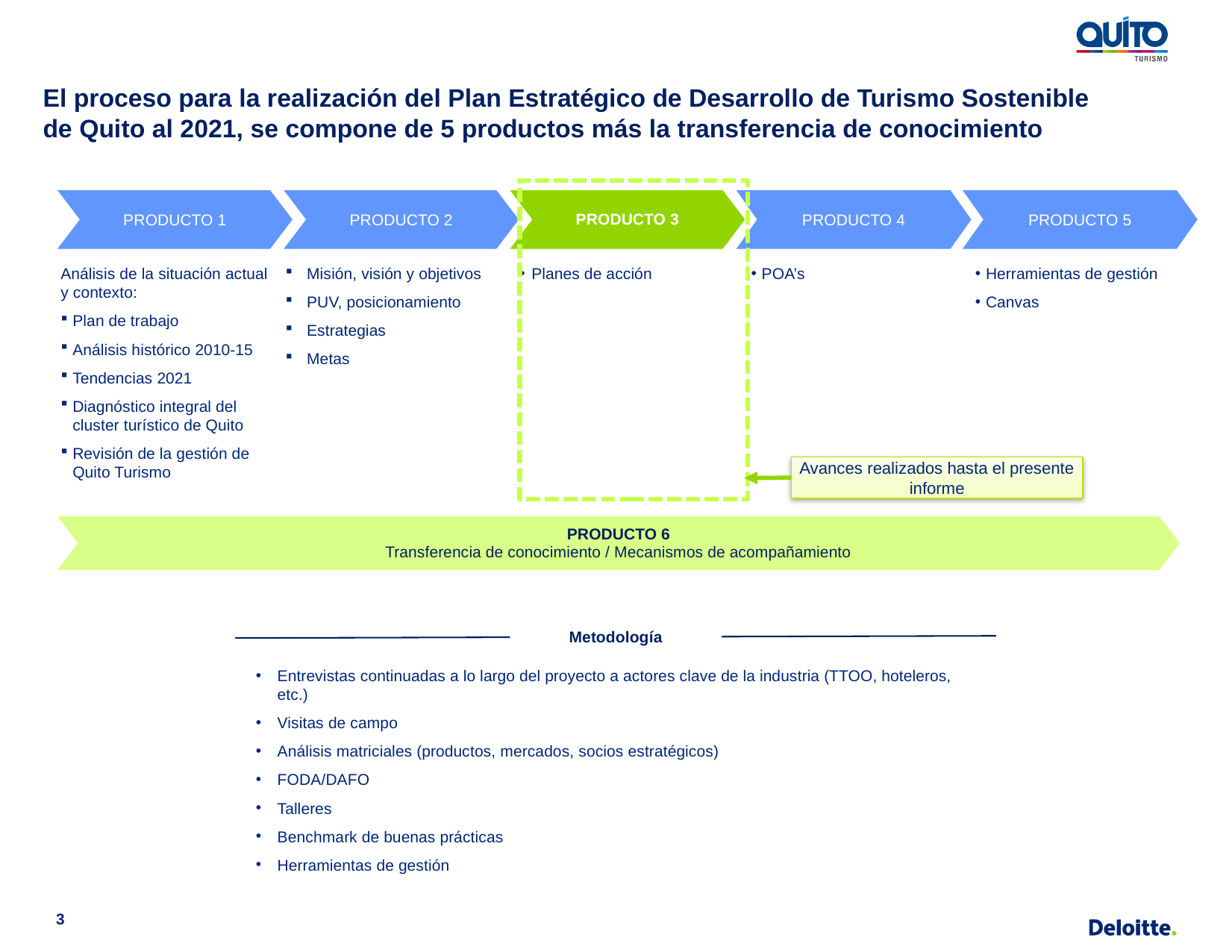

El proceso para la realización del Plan Estratégico de Desarrollo de Turismo Sostenible de Quito al 2021, se compone de 5 productos más la transferencia de conocimiento

PRODUCTO 1
PRODUCTO 2
PRODUCTO 3
PRODUCTO 4
PRODUCTO 5
Análisis de la situación actual y contexto:
Plan de trabajo
Análisis histórico 2010-15
Tendencias 2021
Diagnóstico integral del cluster turístico de Quito
Revisión de la gestión de Quito Turismo
Misión, visión y objetivos
PUV, posicionamiento
Estrategias
Metas
Planes de acción
POA’s
Herramientas de gestión
Canvas
Avances realizados hasta el presente informe
PRODUCTO 6
Transferencia de conocimiento / Mecanismos de acompañamiento
Metodología
Entrevistas continuadas a lo largo del proyecto a actores clave de la industria (TTOO, hoteleros, etc.)
Visitas de campo
Análisis matriciales (productos, mercados, socios estratégicos)
FODA/DAFO
Talleres
Benchmark de buenas prácticas
Herramientas de gestión
3